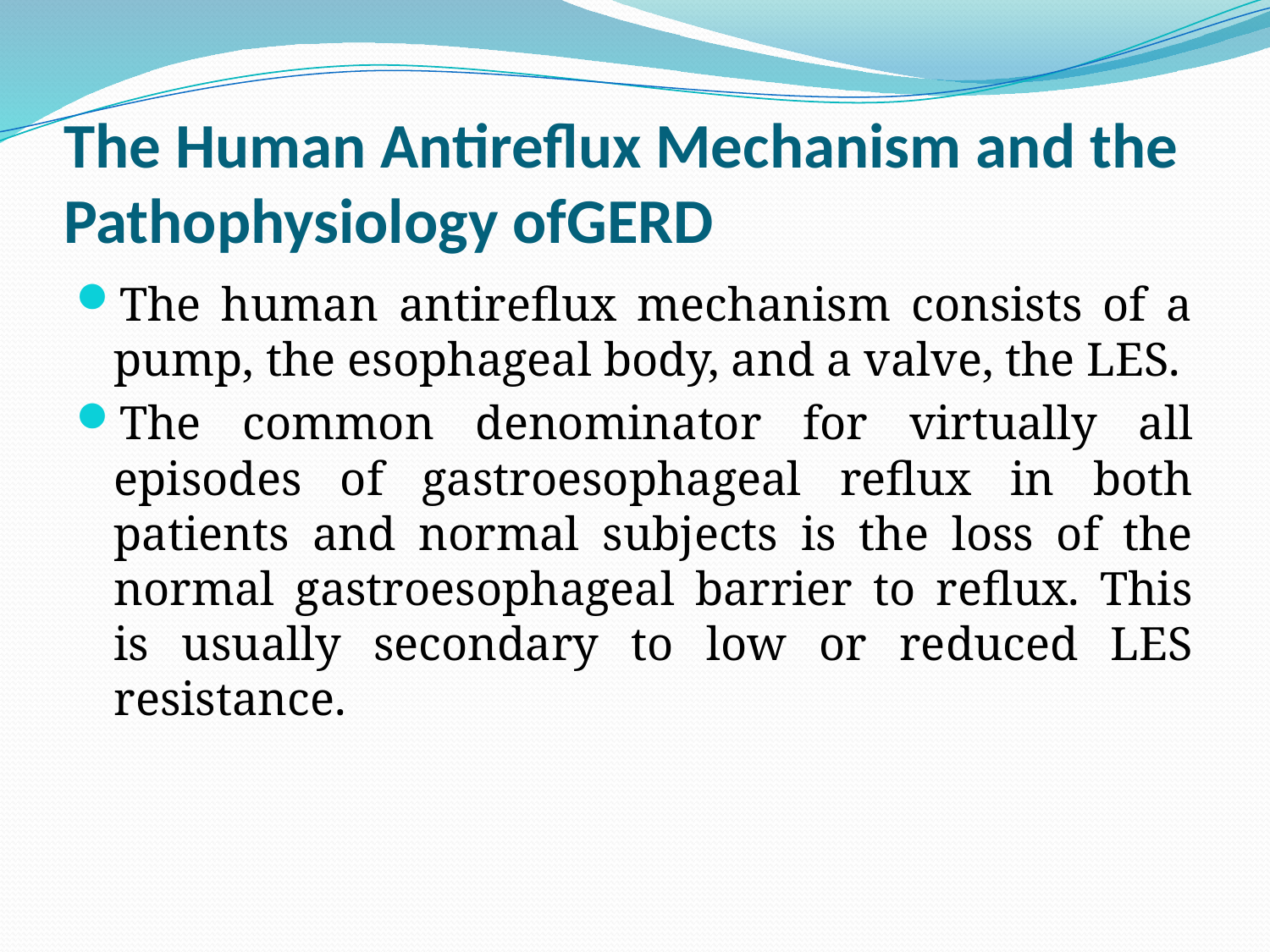

# The Human Antireflux Mechanism and the Pathophysiology ofGERD
The human antireflux mechanism consists of a pump, the esophageal body, and a valve, the LES.
The common denominator for virtually all episodes of gastroesophageal reflux in both patients and normal subjects is the loss of the normal gastroesophageal barrier to reflux. This is usually secondary to low or reduced LES resistance.